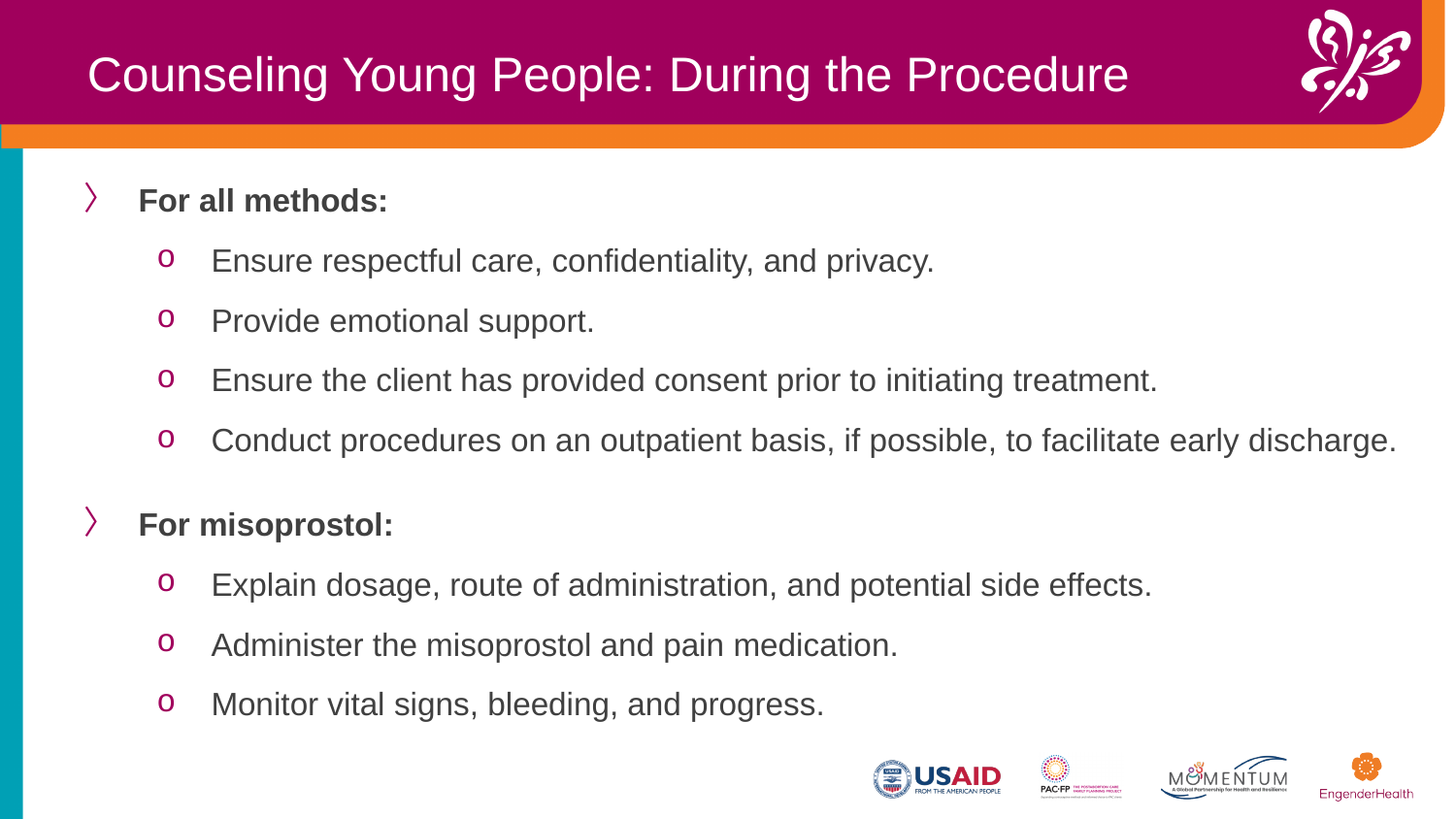

Counseling Young People: During the Procedure
For all methods:
Ensure respectful care, confidentiality, and privacy.
Provide emotional support.
Ensure the client has provided consent prior to initiating treatment.
Conduct procedures on an outpatient basis, if possible, to facilitate early discharge.
For misoprostol:
Explain dosage, route of administration, and potential side effects.
Administer the misoprostol and pain medication.
Monitor vital signs, bleeding, and progress.